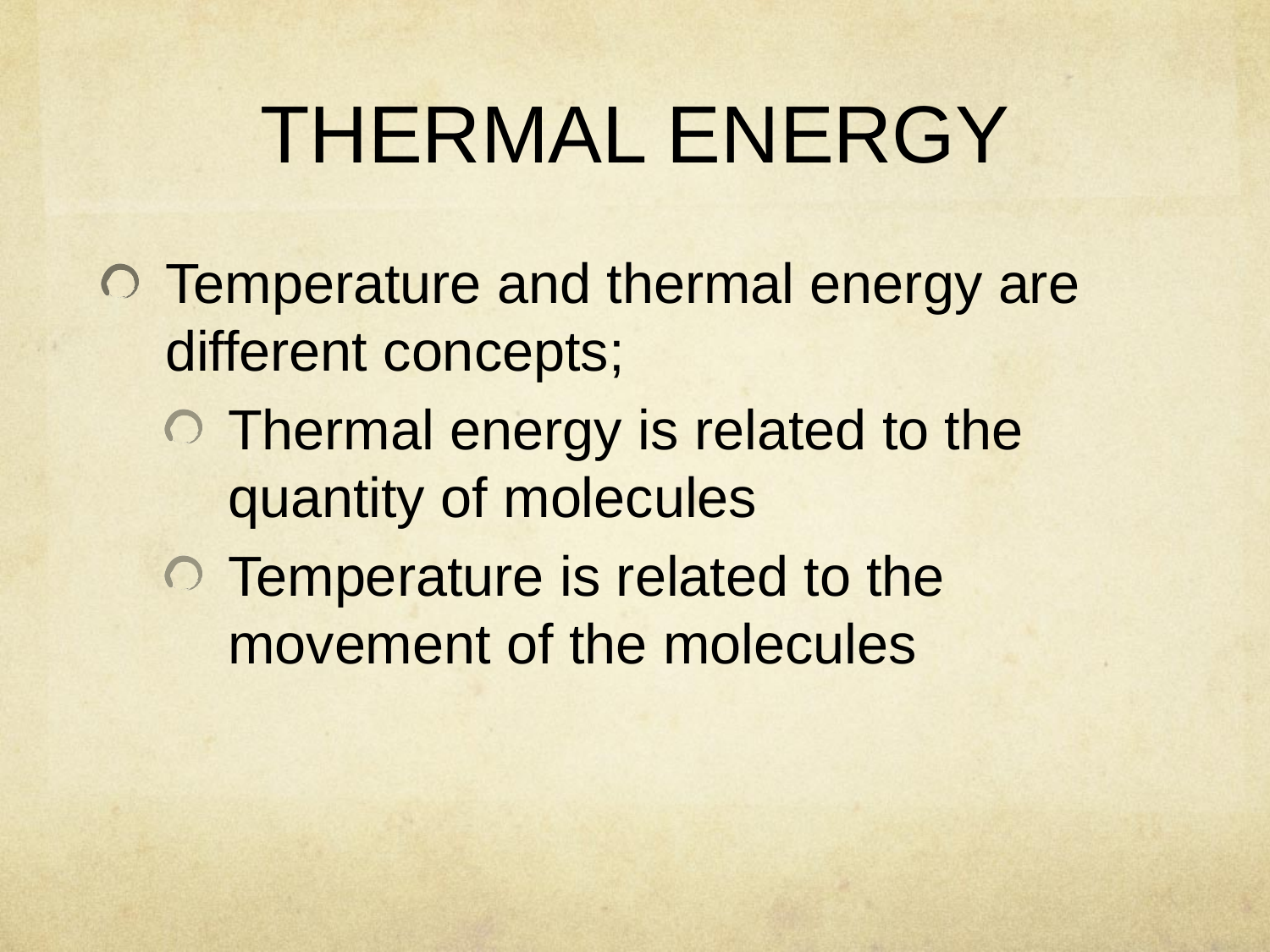

# THERMAL ENERGY
Temperature and thermal energy are different concepts;
Thermal energy is related to the quantity of molecules
Temperature is related to the movement of the molecules